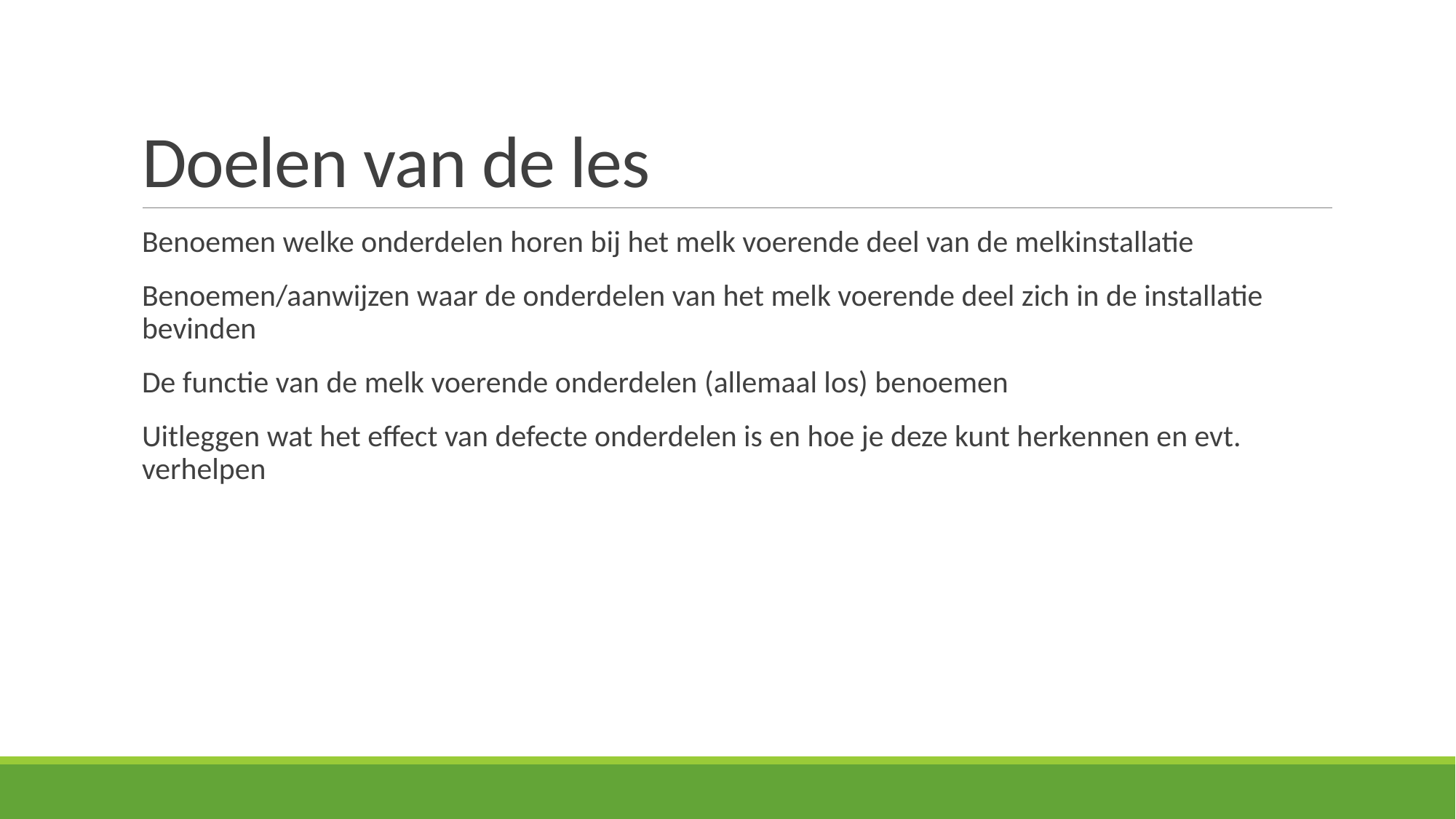

# Doelen van de les
Benoemen welke onderdelen horen bij het melk voerende deel van de melkinstallatie
Benoemen/aanwijzen waar de onderdelen van het melk voerende deel zich in de installatie bevinden
De functie van de melk voerende onderdelen (allemaal los) benoemen
Uitleggen wat het effect van defecte onderdelen is en hoe je deze kunt herkennen en evt. verhelpen